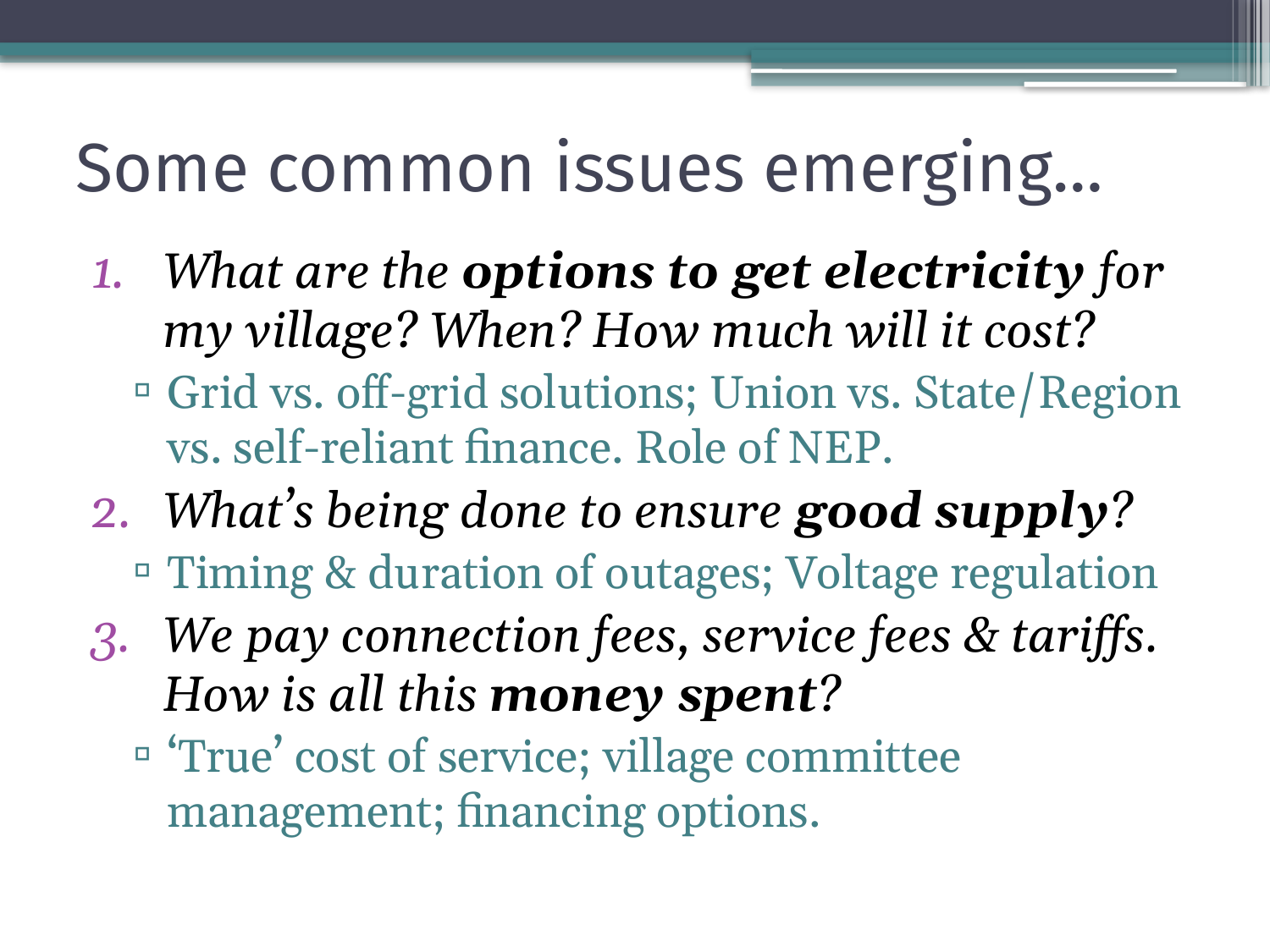

# Some common issues emerging…
What are the options to get electricity for my village? When? How much will it cost?
Grid vs. off-grid solutions; Union vs. State/Region vs. self-reliant finance. Role of NEP.
What’s being done to ensure good supply?
Timing & duration of outages; Voltage regulation
We pay connection fees, service fees & tariffs. How is all this money spent?
‘True’ cost of service; village committee management; financing options.